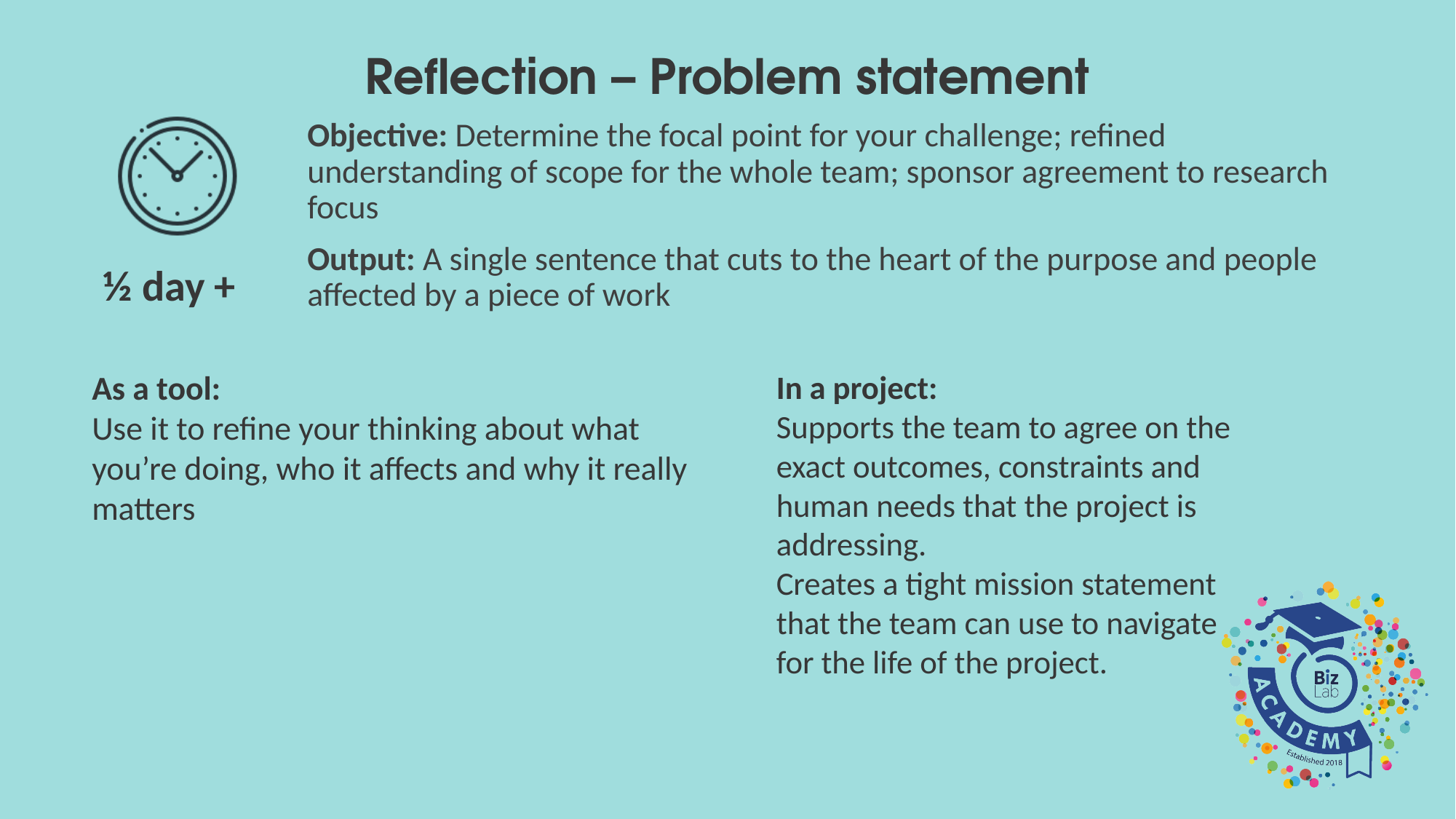

Reflection – Problem statement
Objective: Determine the focal point for your challenge; refined understanding of scope for the whole team; sponsor agreement to research focus
Output: A single sentence that cuts to the heart of the purpose and people affected by a piece of work
½ day +
In a project:
Supports the team to agree on the exact outcomes, constraints and human needs that the project is addressing.
Creates a tight mission statement that the team can use to navigate for the life of the project.
As a tool:
Use it to refine your thinking about what you’re doing, who it affects and why it really matters